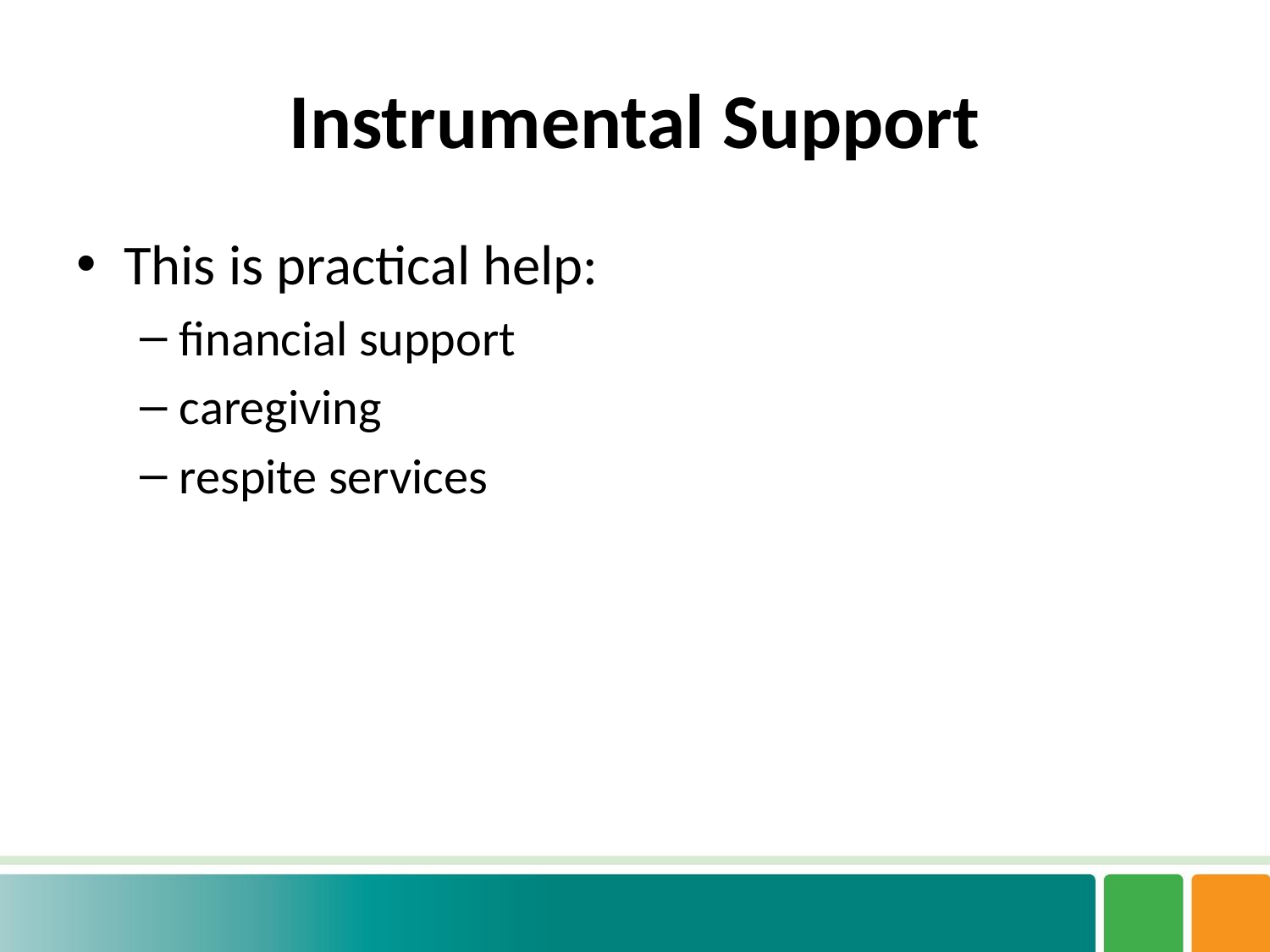

# Instrumental Support
This is practical help:
financial support
caregiving
respite services